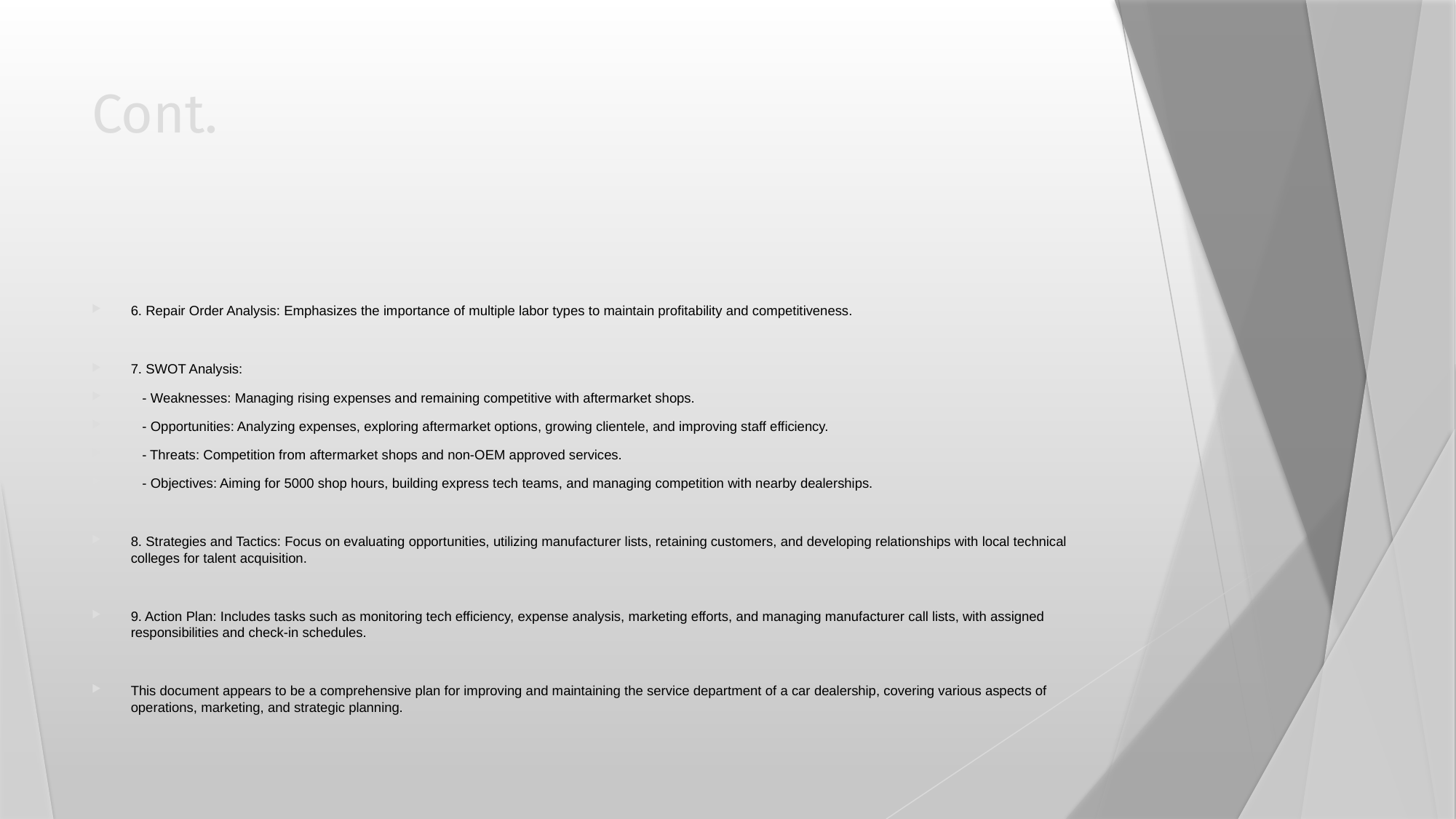

# Cont.

6. Repair Order Analysis: Emphasizes the importance of multiple labor types to maintain profitability and competitiveness.

7. SWOT Analysis:
   - Weaknesses: Managing rising expenses and remaining competitive with aftermarket shops.
   - Opportunities: Analyzing expenses, exploring aftermarket options, growing clientele, and improving staff efficiency.
   - Threats: Competition from aftermarket shops and non-OEM approved services.
   - Objectives: Aiming for 5000 shop hours, building express tech teams, and managing competition with nearby dealerships.

8. Strategies and Tactics: Focus on evaluating opportunities, utilizing manufacturer lists, retaining customers, and developing relationships with local technical colleges for talent acquisition.

9. Action Plan: Includes tasks such as monitoring tech efficiency, expense analysis, marketing efforts, and managing manufacturer call lists, with assigned responsibilities and check-in schedules.

This document appears to be a comprehensive plan for improving and maintaining the service department of a car dealership, covering various aspects of operations, marketing, and strategic planning.